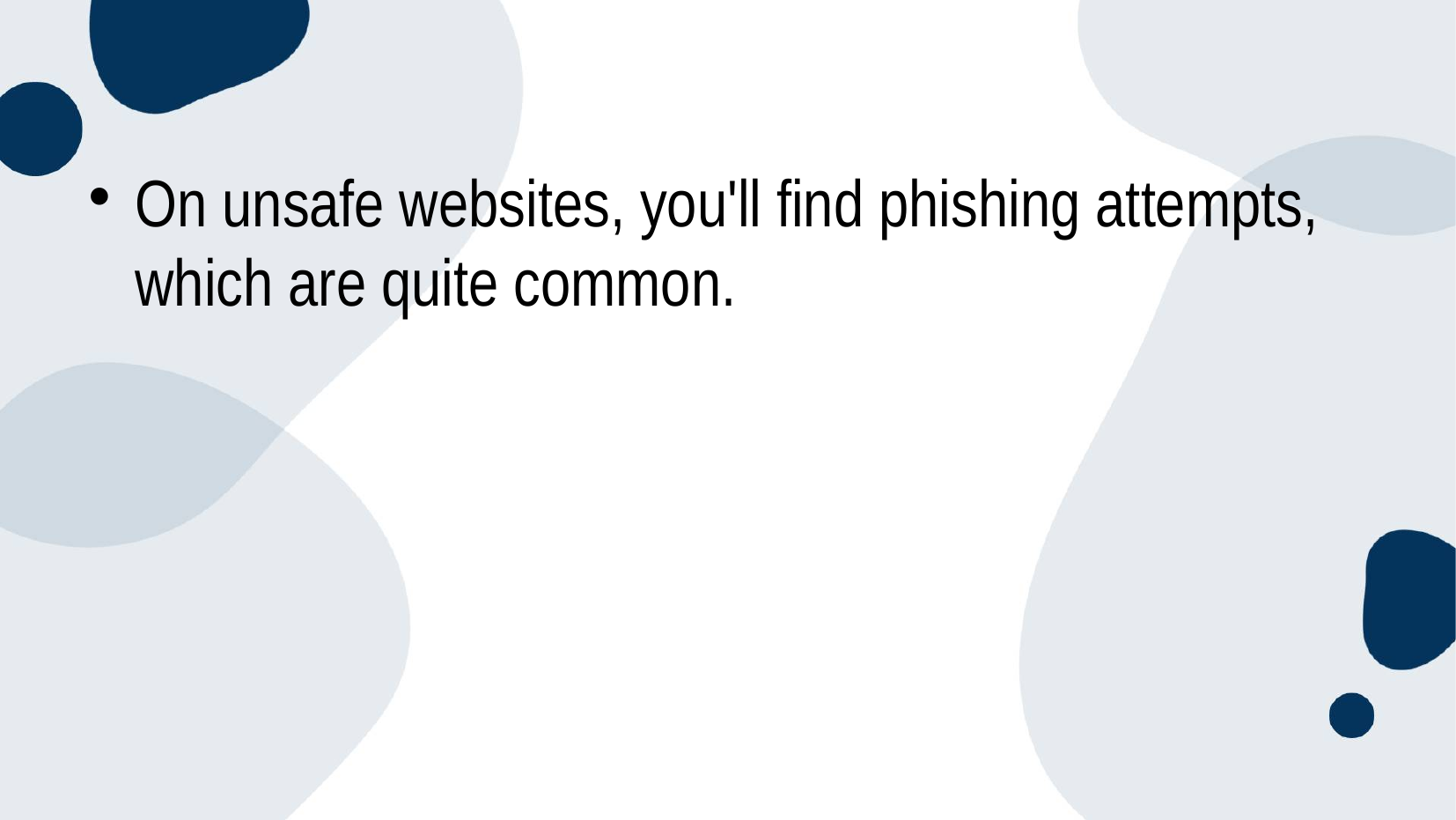

#
On unsafe websites, you'll find phishing attempts, which are quite common.